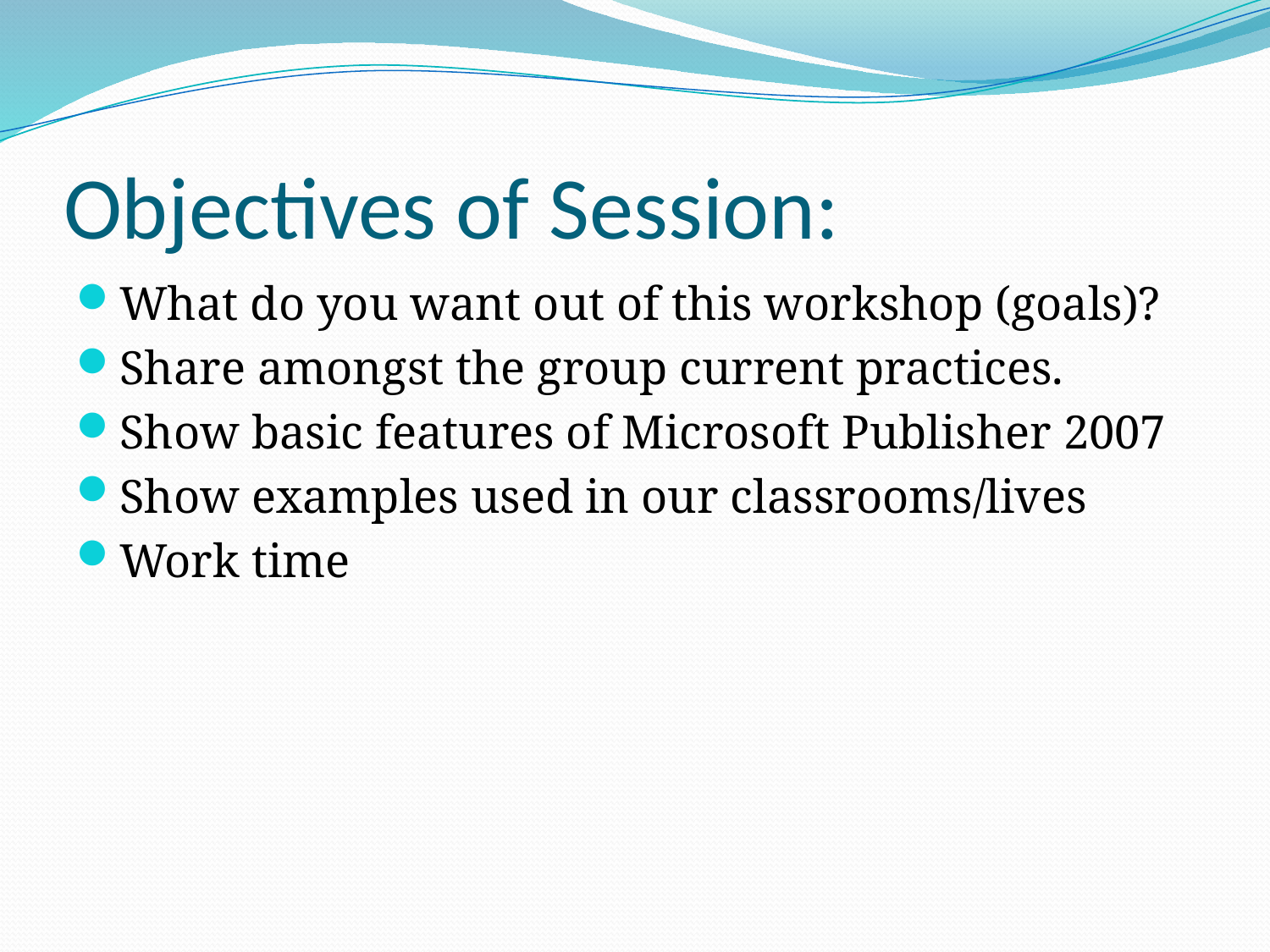

# Objectives of Session:
What do you want out of this workshop (goals)?
Share amongst the group current practices.
Show basic features of Microsoft Publisher 2007
Show examples used in our classrooms/lives
Work time